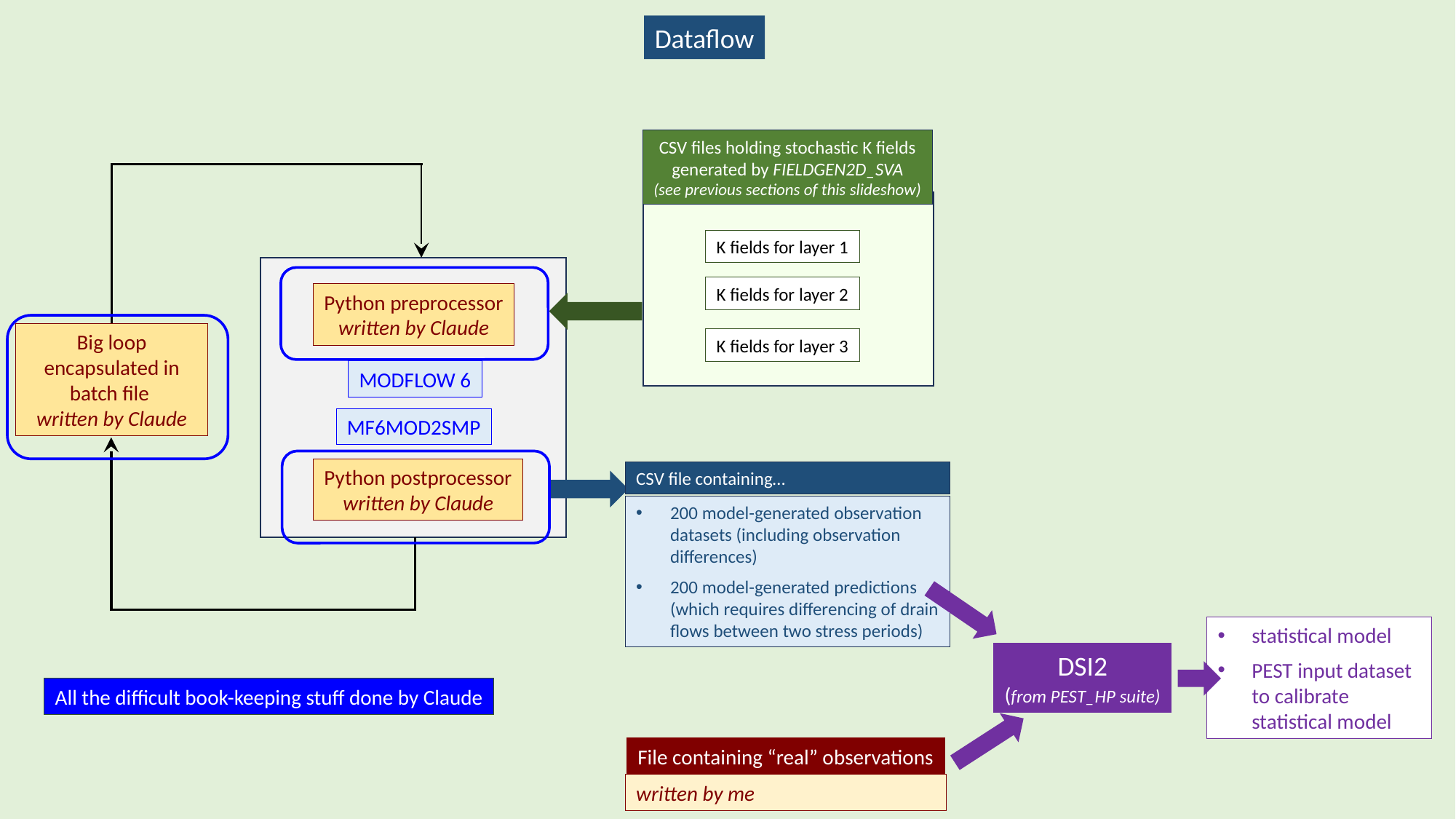

Dataflow
CSV files holding stochastic K fields
generated by FIELDGEN2D_SVA
(see previous sections of this slideshow)

K fields for layer 1

K fields for layer 2
Python preprocessor
written by Claude

Big loop encapsulated in batch file
written by Claude
K fields for layer 3
MODFLOW 6
MF6MOD2SMP

Python postprocessor
written by Claude
CSV file containing…

200 model-generated observation datasets (including observation differences)
200 model-generated predictions (which requires differencing of drain flows between two stress periods)

statistical model
PEST input dataset to calibrate statistical model
DSI2
(from PEST_HP suite)

All the difficult book-keeping stuff done by Claude

File containing “real” observations
written by me